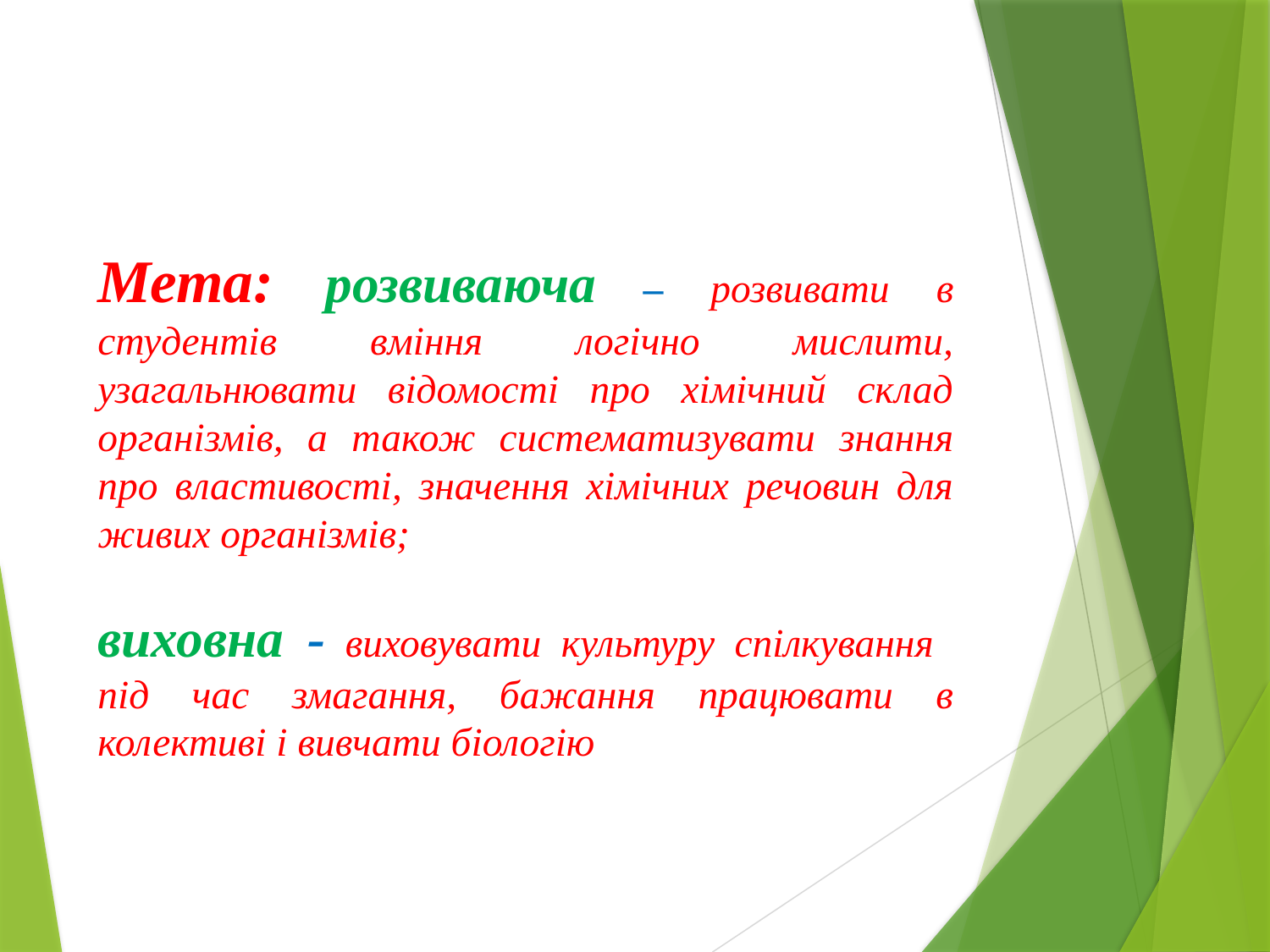

Мета: розвиваюча – розвивати в студентів вміння логічно мислити, узагальнювати відомості про хімічний склад організмів, а також систематизувати знання про властивості, значення хімічних речовин для живих організмів;

виховна - виховувати культуру спілкування  під час змагання, бажання працювати в колективі і вивчати біологію